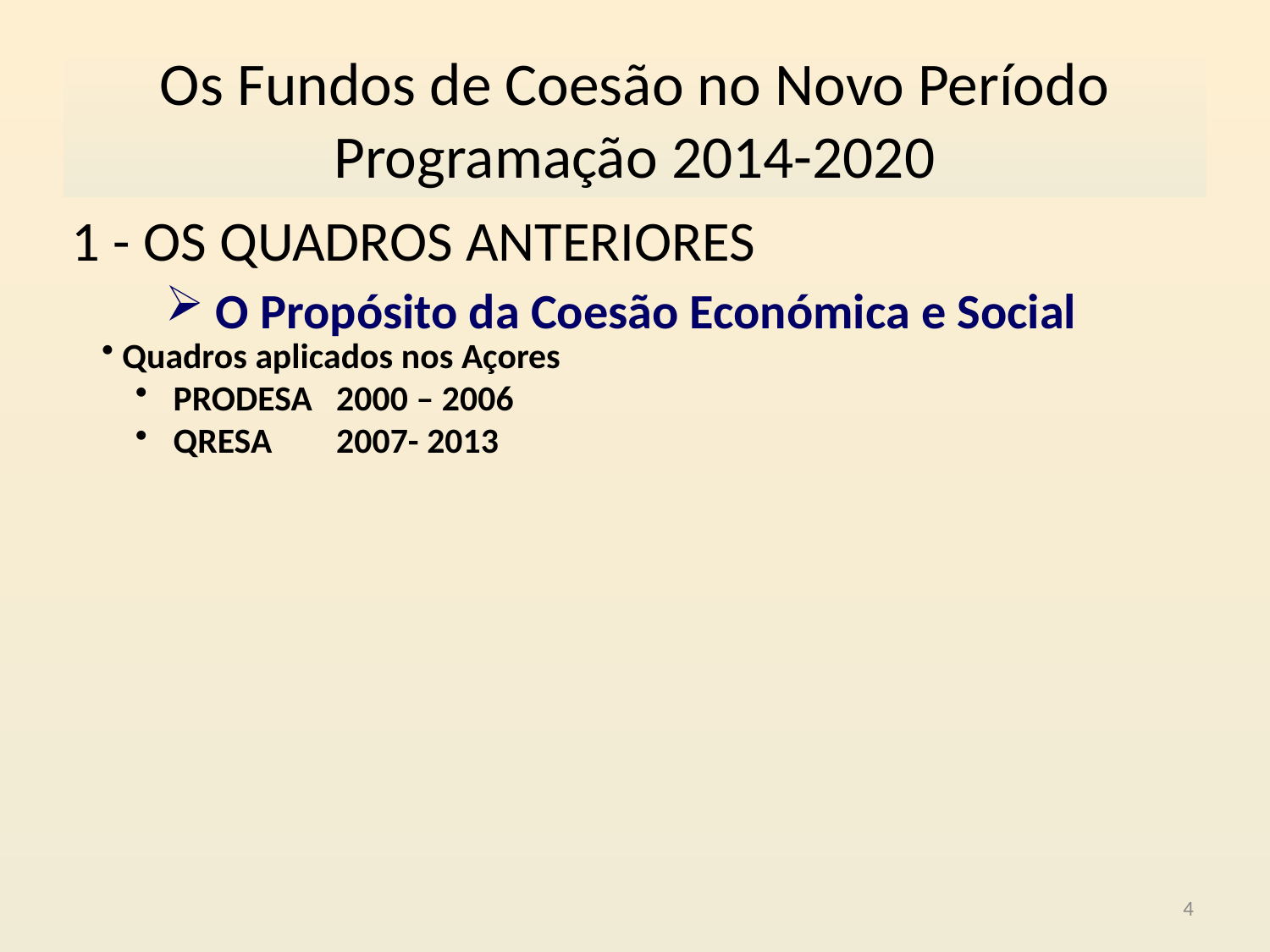

# Os Fundos de Coesão no Novo Período Programação 2014-2020
1 - OS QUADROS ANTERIORES
 O Propósito da Coesão Económica e Social
 Quadros aplicados nos Açores
 PRODESA   2000 – 2006
 QRESA        2007- 2013
4